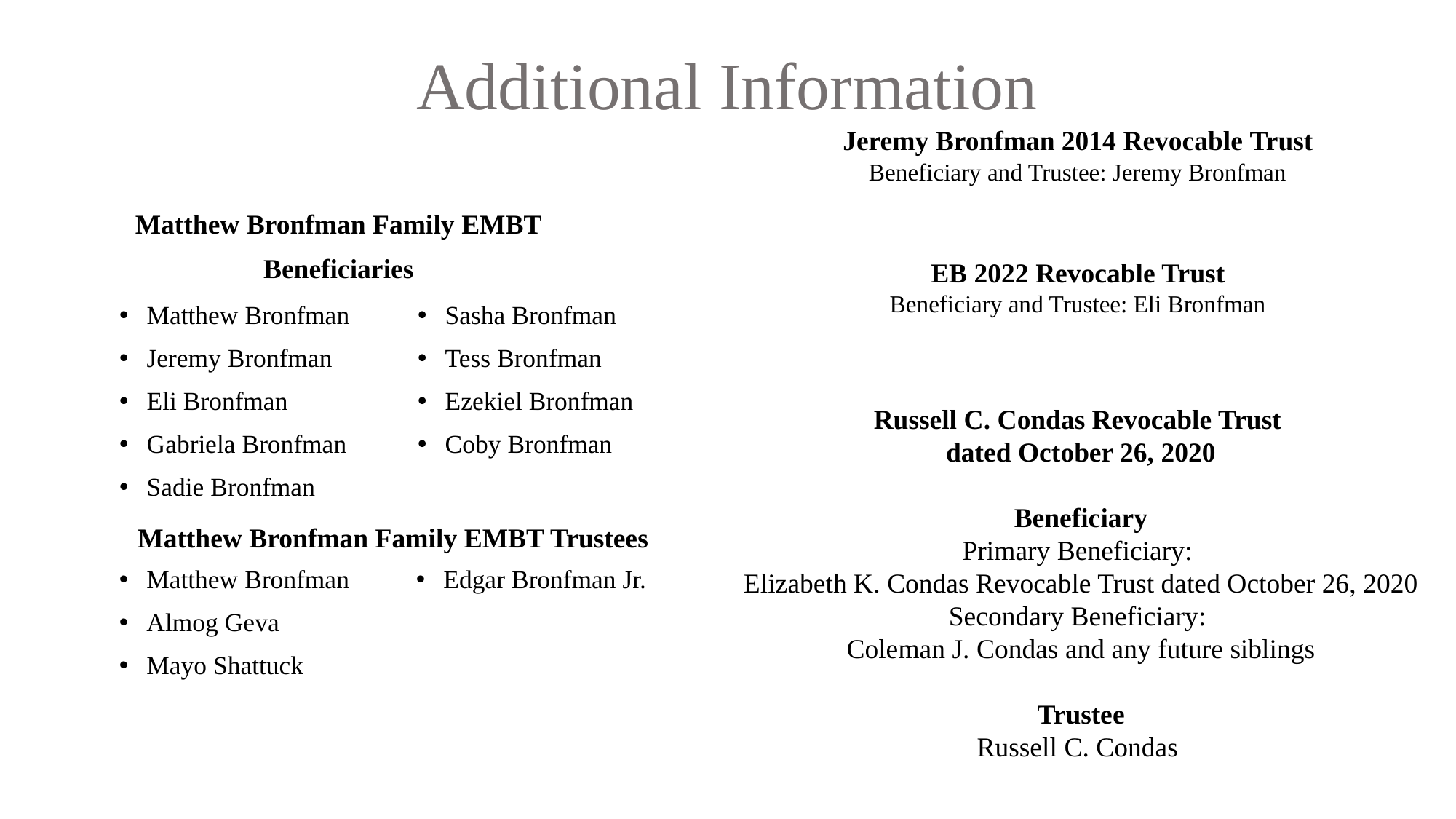

# Additional Information
Jeremy Bronfman 2014 Revocable Trust
Beneficiary and Trustee: Jeremy Bronfman
Matthew Bronfman Family EMBT
Beneficiaries
EB 2022 Revocable Trust
Beneficiary and Trustee: Eli Bronfman
Matthew Bronfman
Jeremy Bronfman
Eli Bronfman
Gabriela Bronfman
Sadie Bronfman
Sasha Bronfman
Tess Bronfman
Ezekiel Bronfman
Coby Bronfman

Russell C. Condas Revocable Trust
dated October 26, 2020

Beneficiary
Primary Beneficiary:
Elizabeth K. Condas Revocable Trust dated October 26, 2020
Secondary Beneficiary:
Coleman J. Condas and any future siblings

Trustee
Russell C. Condas

Matthew Bronfman Family EMBT Trustees
Matthew Bronfman
Almog Geva
Mayo Shattuck
Edgar Bronfman Jr.